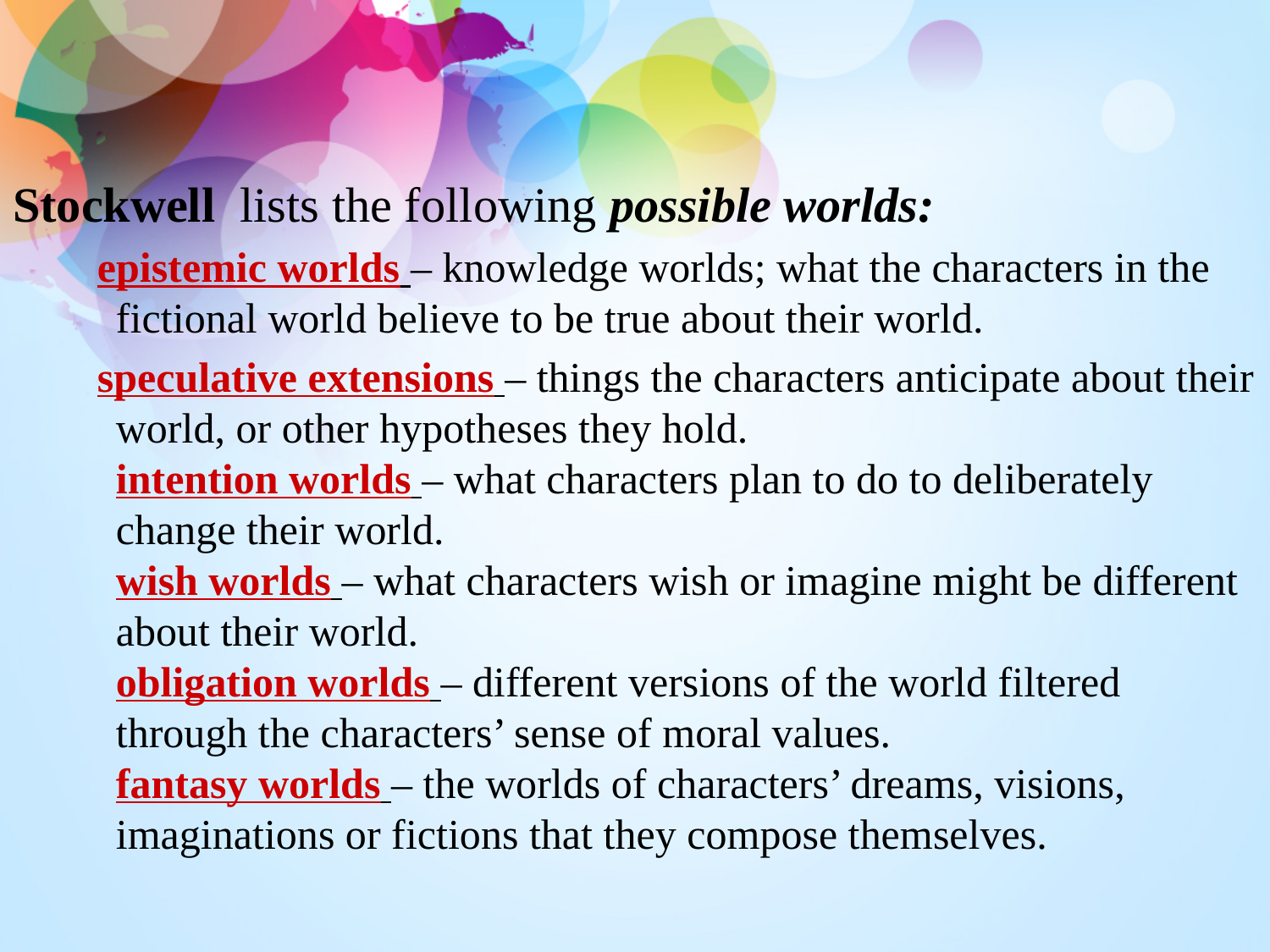

#
Stockwell  lists the following possible worlds:
  epistemic worlds – knowledge worlds; what the characters in the fictional world believe to be true about their world.
  speculative extensions – things the characters anticipate about their world, or other hypotheses they hold.
intention worlds – what characters plan to do to deliberately change their world.
wish worlds – what characters wish or imagine might be different about their world.
obligation worlds – different versions of the world filtered through the characters’ sense of moral values.
fantasy worlds – the worlds of characters’ dreams, visions, imaginations or fictions that they compose themselves.